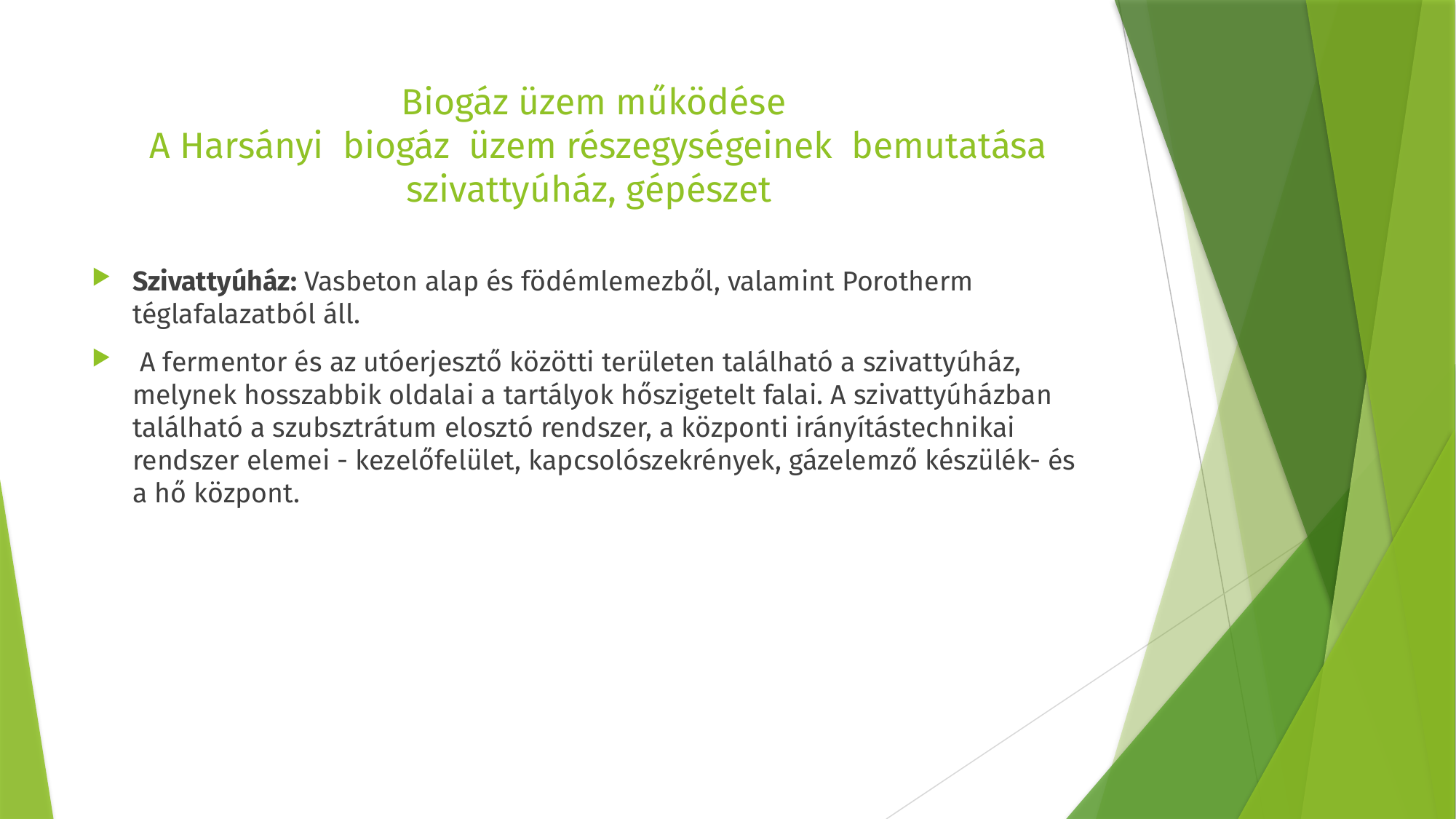

# Biogáz üzem működése A Harsányi  biogáz  üzem részegységeinek  bemutatása szivattyúház, gépészet
Szivattyúház: Vasbeton alap és födémlemezből, valamint Porotherm téglafalazatból áll.
 A fermentor és az utóerjesztő közötti területen található a szivattyúház, melynek hosszabbik oldalai a tartályok hőszigetelt falai. A szivattyúházban található a szubsztrátum elosztó rendszer, a központi irányítástechnikai rendszer elemei - kezelőfelület, kapcsolószekrények, gázelemző készülék- és a hő központ.